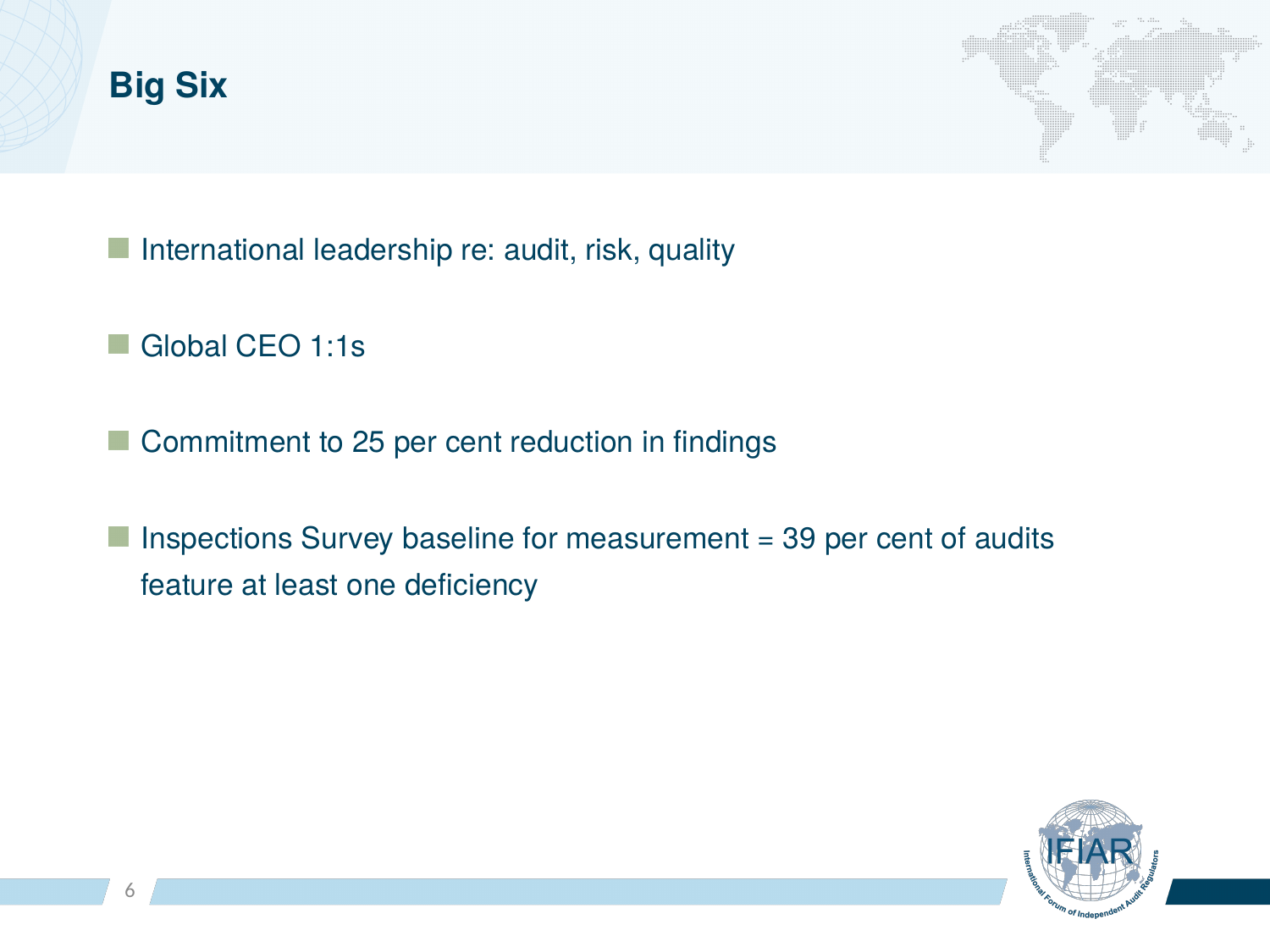

# Big Six
International leadership re: audit, risk, quality
Global CEO 1:1s
Commitment to 25 per cent reduction in findings
Inspections Survey baseline for measurement = 39 per cent of audits feature at least one deficiency